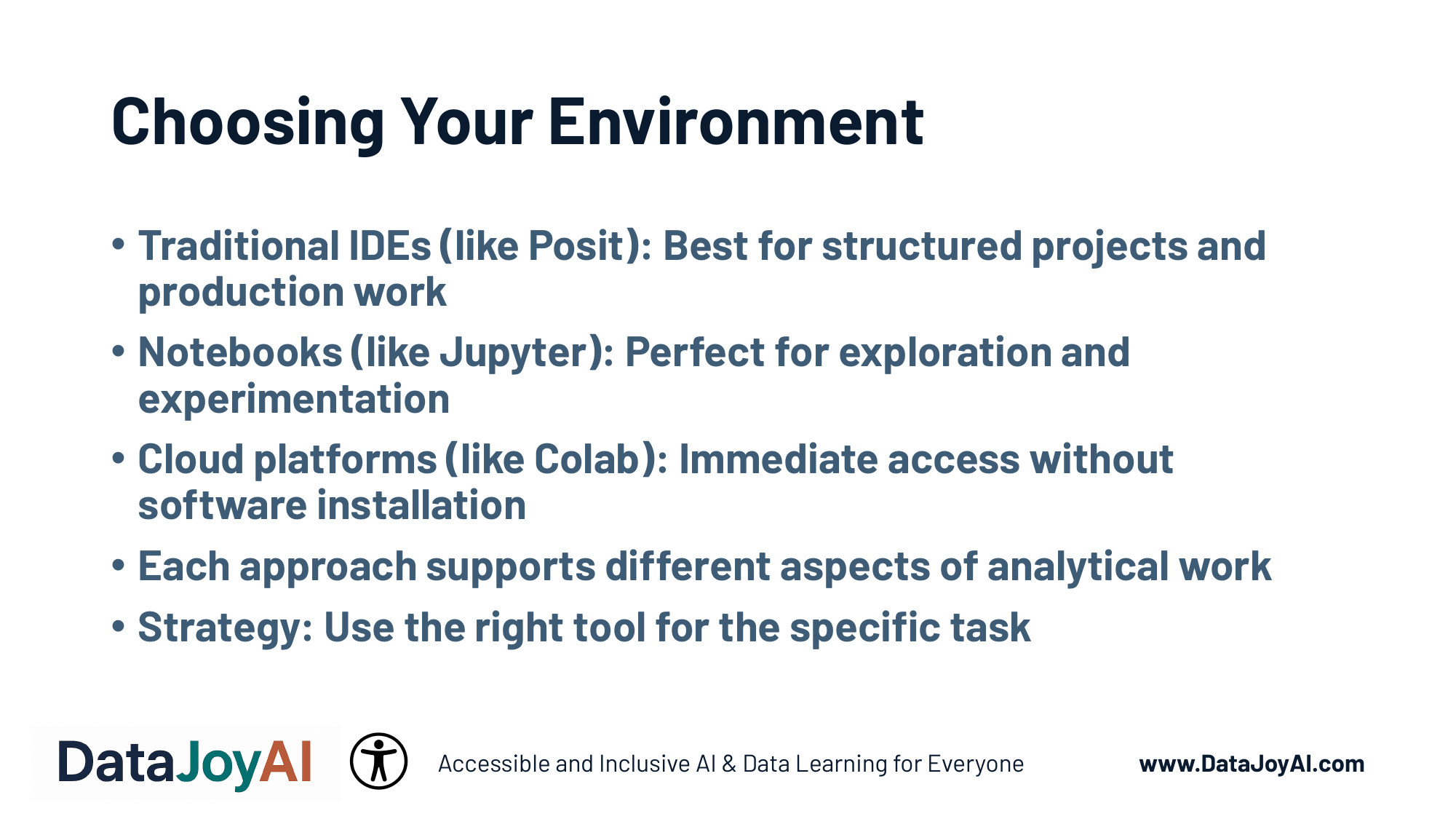

# Choosing Your Environment
Traditional IDEs (like Posit): Best for structured projects and production work
Notebooks (like Jupyter): Perfect for exploration and experimentation
Cloud platforms (like Colab): Immediate access without software installation
Each approach supports different aspects of analytical work
Strategy: Use the right tool for the specific task